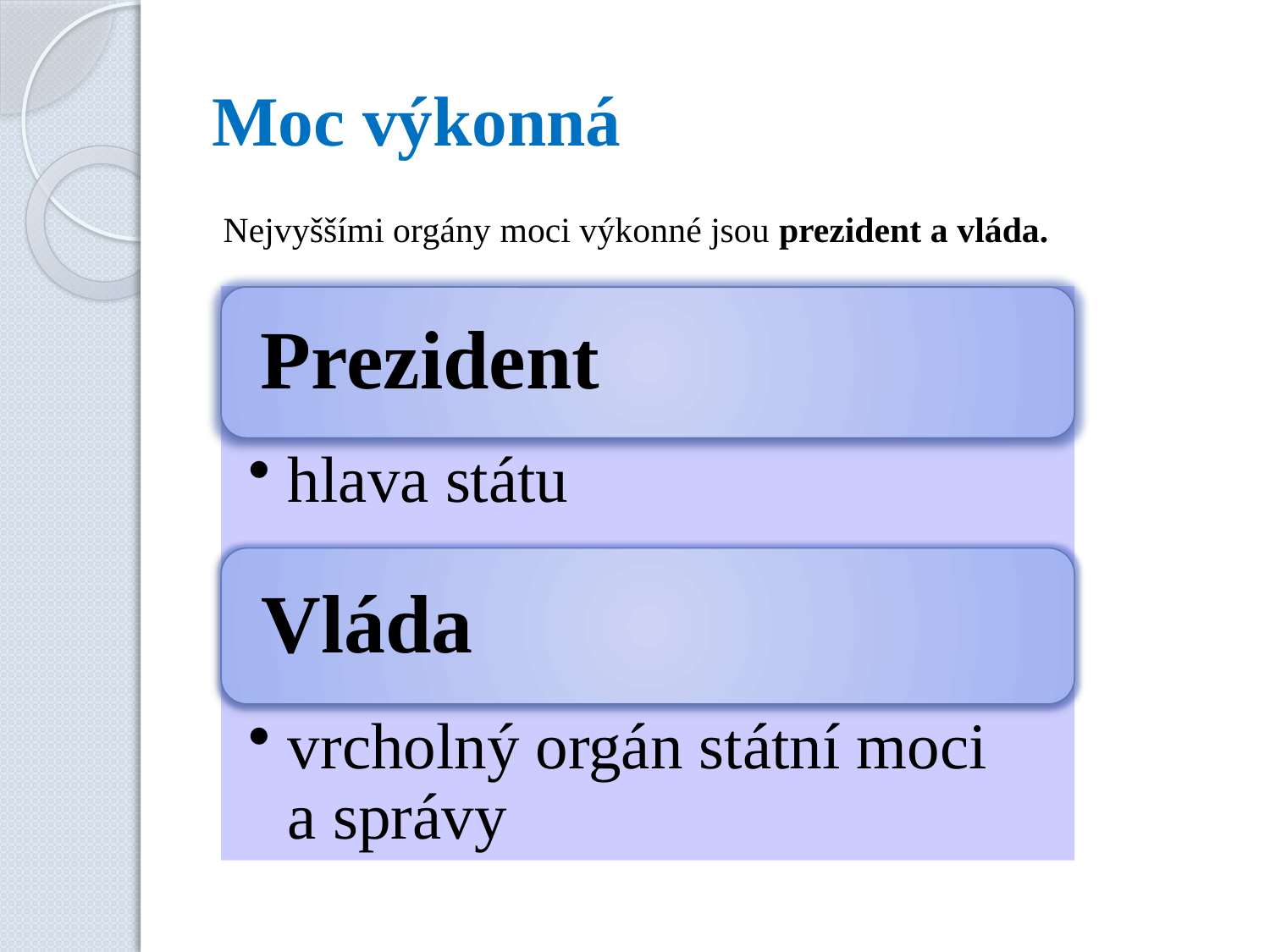

# Moc výkonná
Nejvyššími orgány moci výkonné jsou prezident a vláda.

Prezident
hlava státu
Vláda
vrcholný orgán státní moci a správy